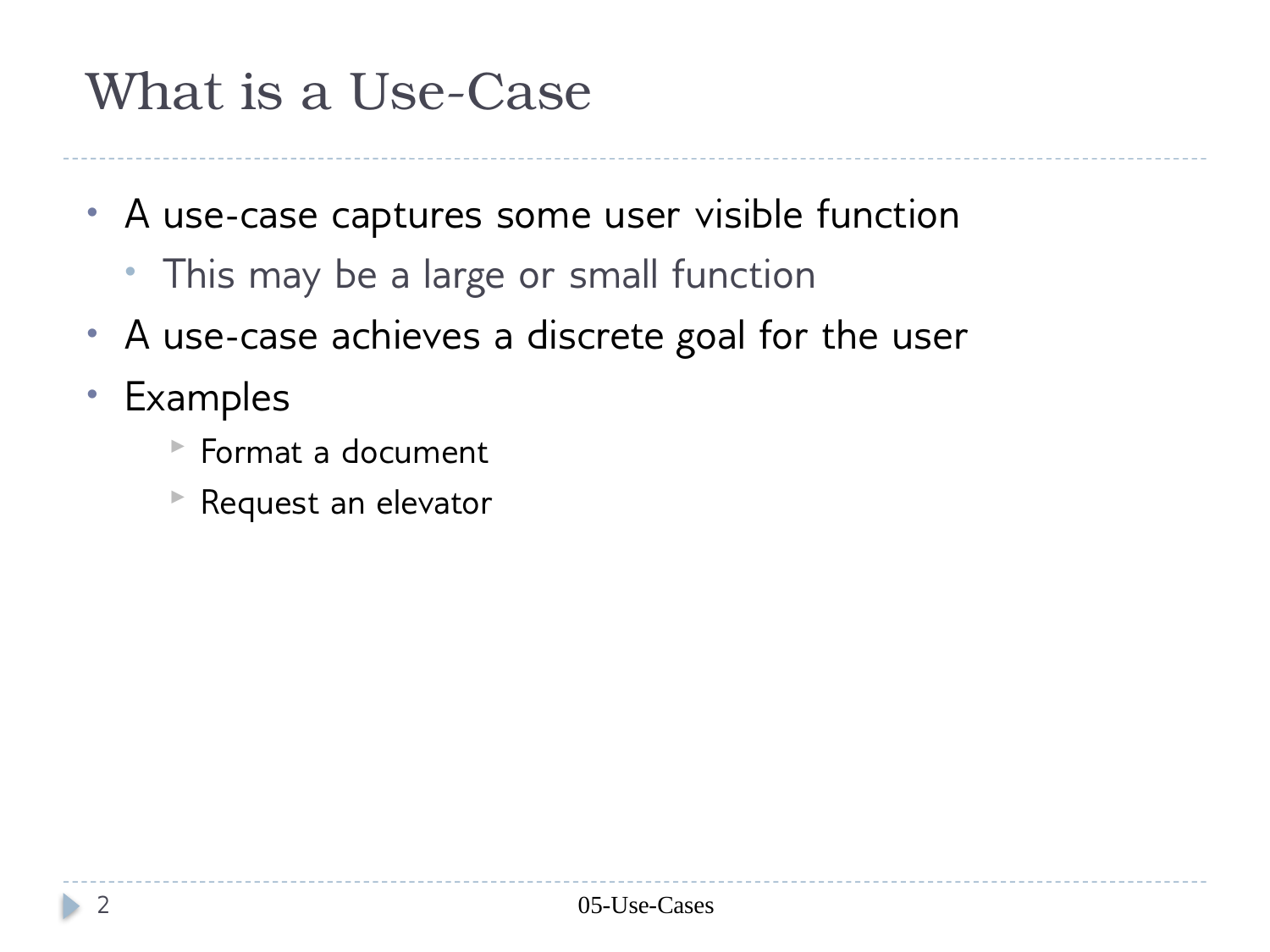

# What is a Use-Case
A use-case captures some user visible function
This may be a large or small function
A use-case achieves a discrete goal for the user
Examples
Format a document
Request an elevator
2
05-Use-Cases